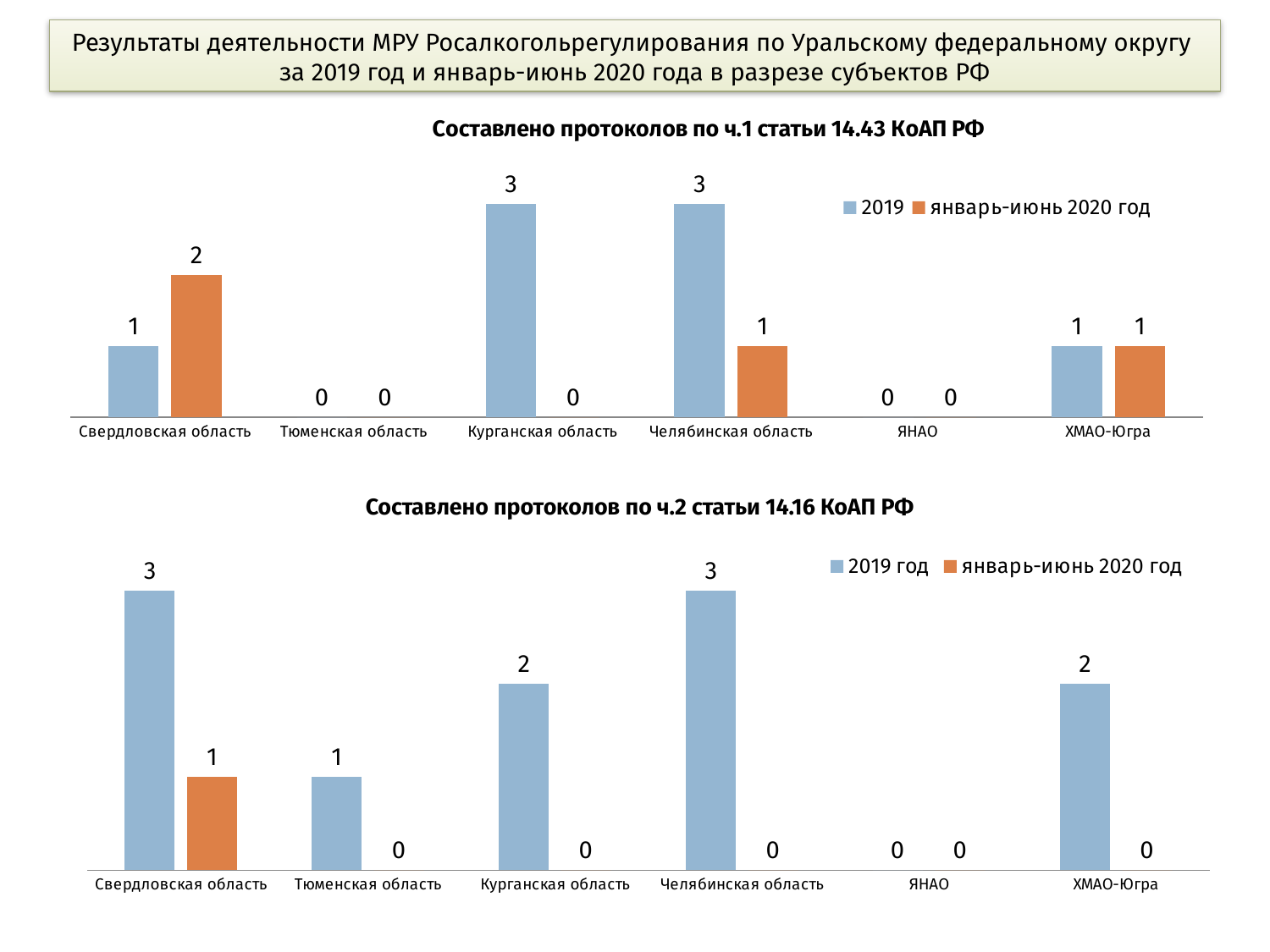

Результаты деятельности МРУ Росалкогольрегулирования по Уральскому федеральному округу
за 2019 год и январь-июнь 2020 года в разрезе субъектов РФ

### Chart

| Category | 2019 | январь-июнь 2020 год |
|---|---|---|
| Свердловская область | 1.0 | 2.0 |
| Тюменская область | 0.0 | 0.0 |
| Курганская область | 3.0 | 0.0 |
| Челябинская область | 3.0 | 1.0 |
| ЯНАО  | 0.0 | 0.0 |
| ХМАО-Югра | 1.0 | 1.0 |

### Chart

| Category | 2019 год | январь-июнь 2020 год |
|---|---|---|
| Свердловская область | 3.0 | 1.0 |
| Тюменская область | 1.0 | 0.0 |
| Курганская область | 2.0 | 0.0 |
| Челябинская область | 3.0 | 0.0 |
| ЯНАО | 0.0 | 0.0 |
| ХМАО-Югра | 2.0 | 0.0 |
Составлено протоколов по ч.2 статьи 14.16 КоАП РФ